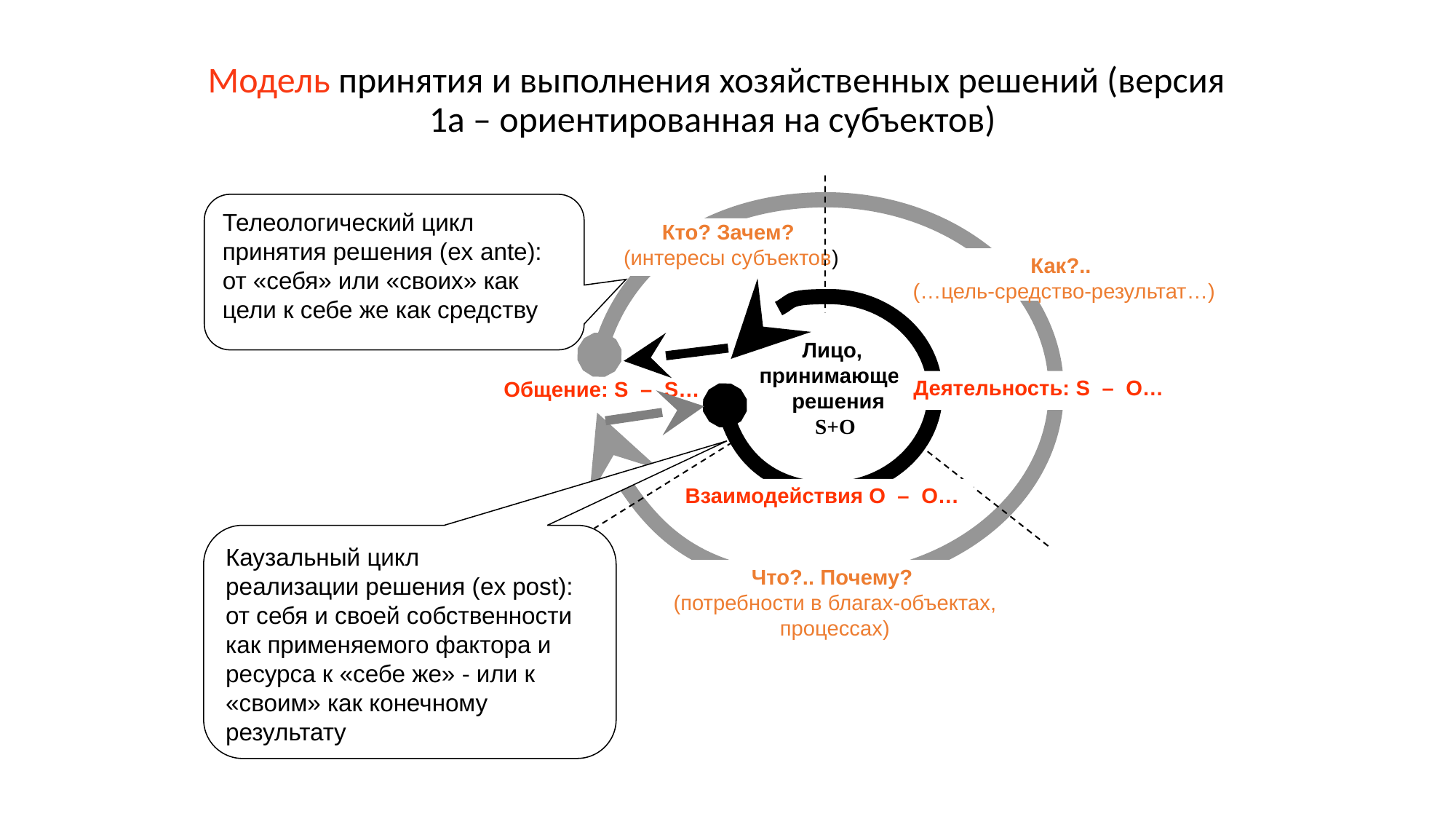

# Модель принятия и выполнения хозяйственных решений (версия 1а – ориентированная на субъектов)

Телеологический цикл принятия решения (ex ante):
от «себя» или «своих» как цели к себе же как средству

Кто? Зачем?
 (интересы субъектов)
Как?..
(…цель-средство-результат…)

Лицо,
принимающее
 решения
S+O
Деятельность: S  –  O…
Общение: S  –  S…
Взаимодействия O  –  O…

Каузальный цикл
реализации решения (ex post):
от себя и своей собственности как применяемого фактора и ресурса к «себе же» - или к «своим» как конечному результату
Что?.. Почему?
(потребности в благах-объектах, процессах)